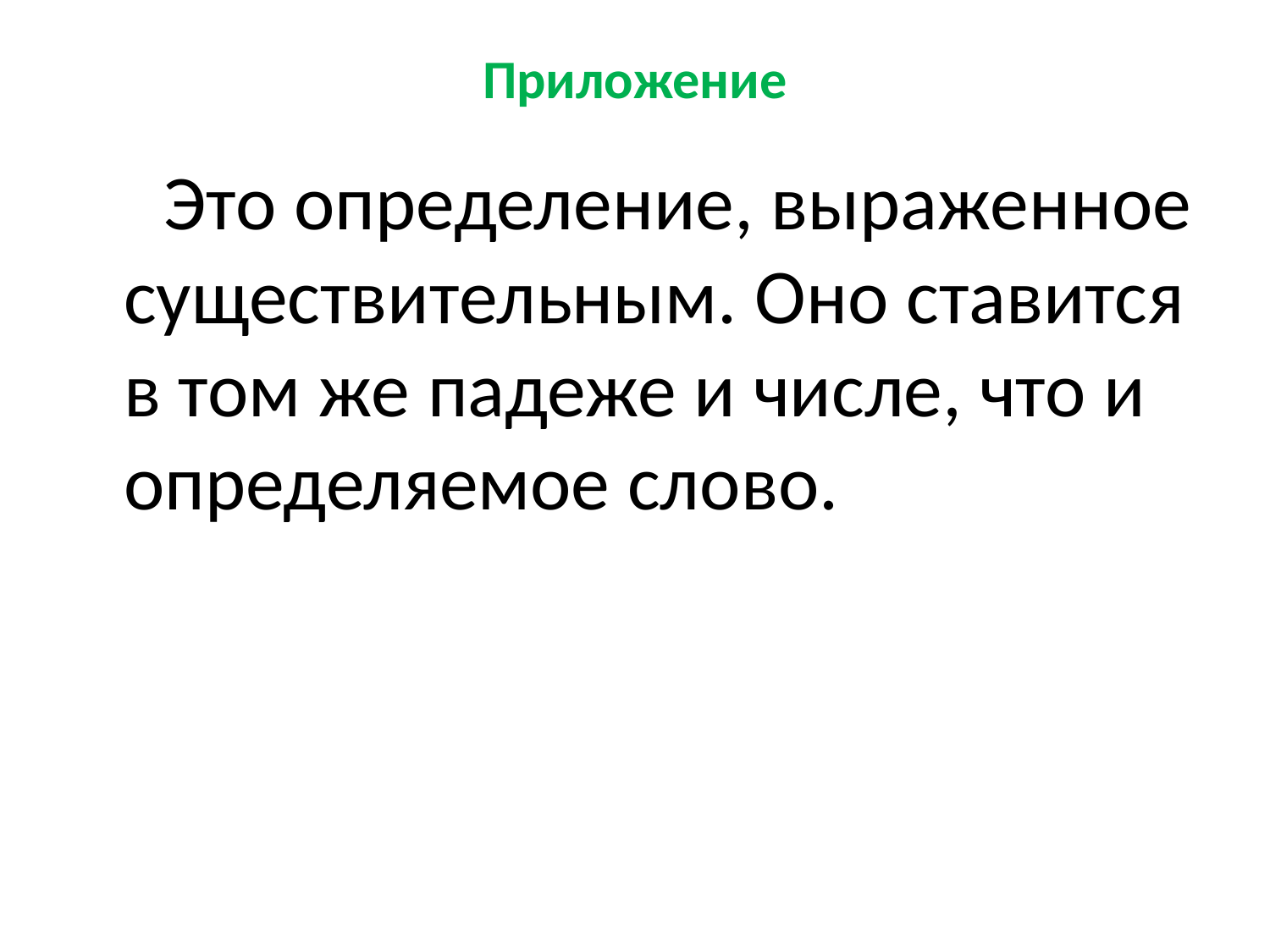

# Приложение
     Это определение, выраженное существительным. Оно ставится в том же падеже и числе, что и определяемое слово.